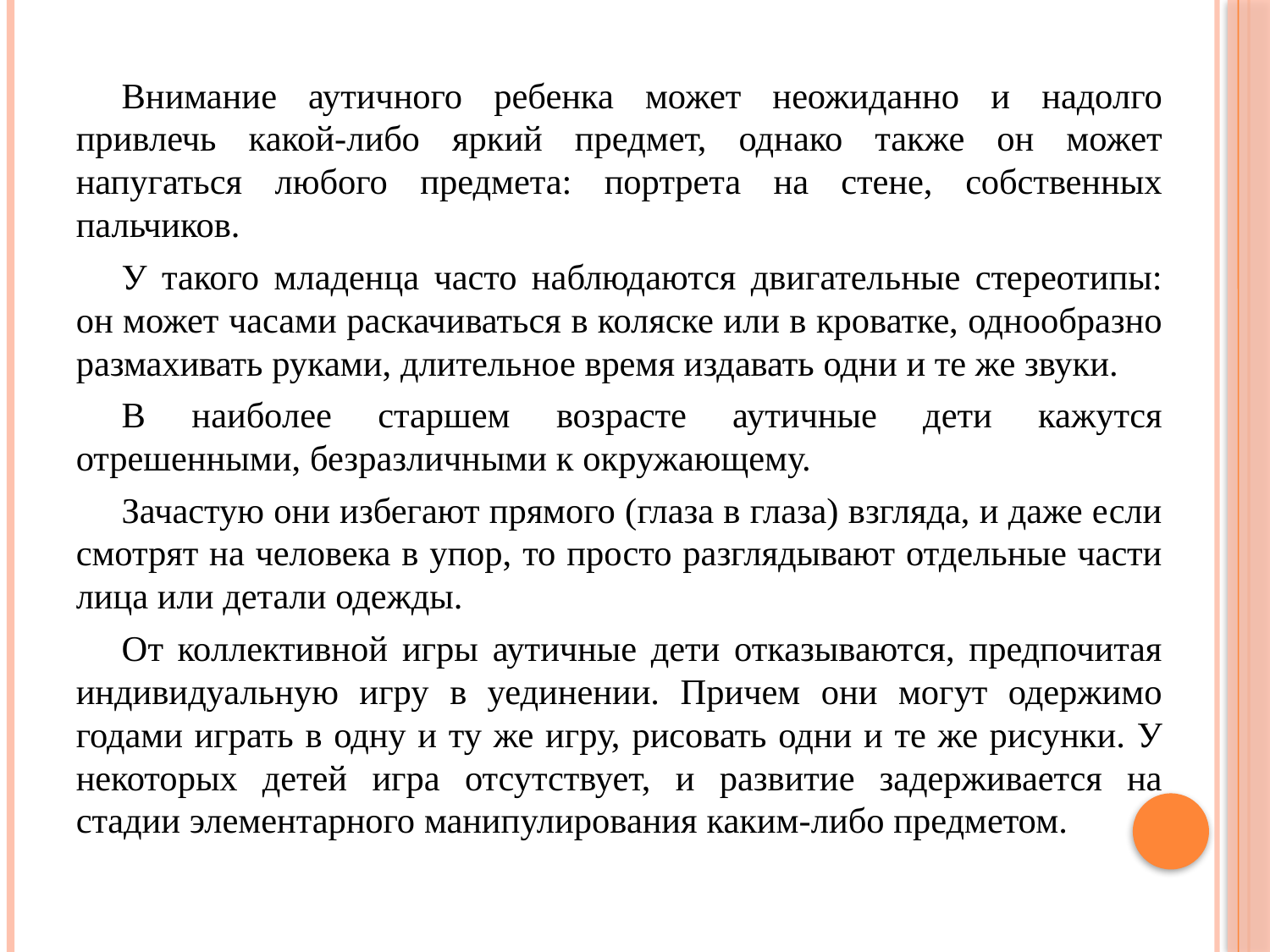

#
Внимание аутичного ребенка может неожиданно и надолго привлечь какой-либо яркий предмет, однако также он может напугаться любого предмета: портрета на стене, собственных пальчиков.
У такого младенца часто наблюдаются двигательные стереотипы: он может часами раскачиваться в коляске или в кроватке, однообразно размахивать руками, длительное время издавать одни и те же звуки.
В наиболее старшем возрасте аутичные дети кажутся отрешенными, безразличными к окружающему.
Зачастую они избегают прямого (глаза в глаза) взгляда, и даже если смотрят на человека в упор, то просто разглядывают отдельные части лица или детали одежды.
От коллективной игры аутичные дети отказываются, предпочитая индивидуальную игру в уединении. Причем они могут одержимо годами играть в одну и ту же игру, рисовать одни и те же рисунки. У некоторых детей игра отсутствует, и развитие задерживается на стадии элементарного манипулирования каким-либо предметом.